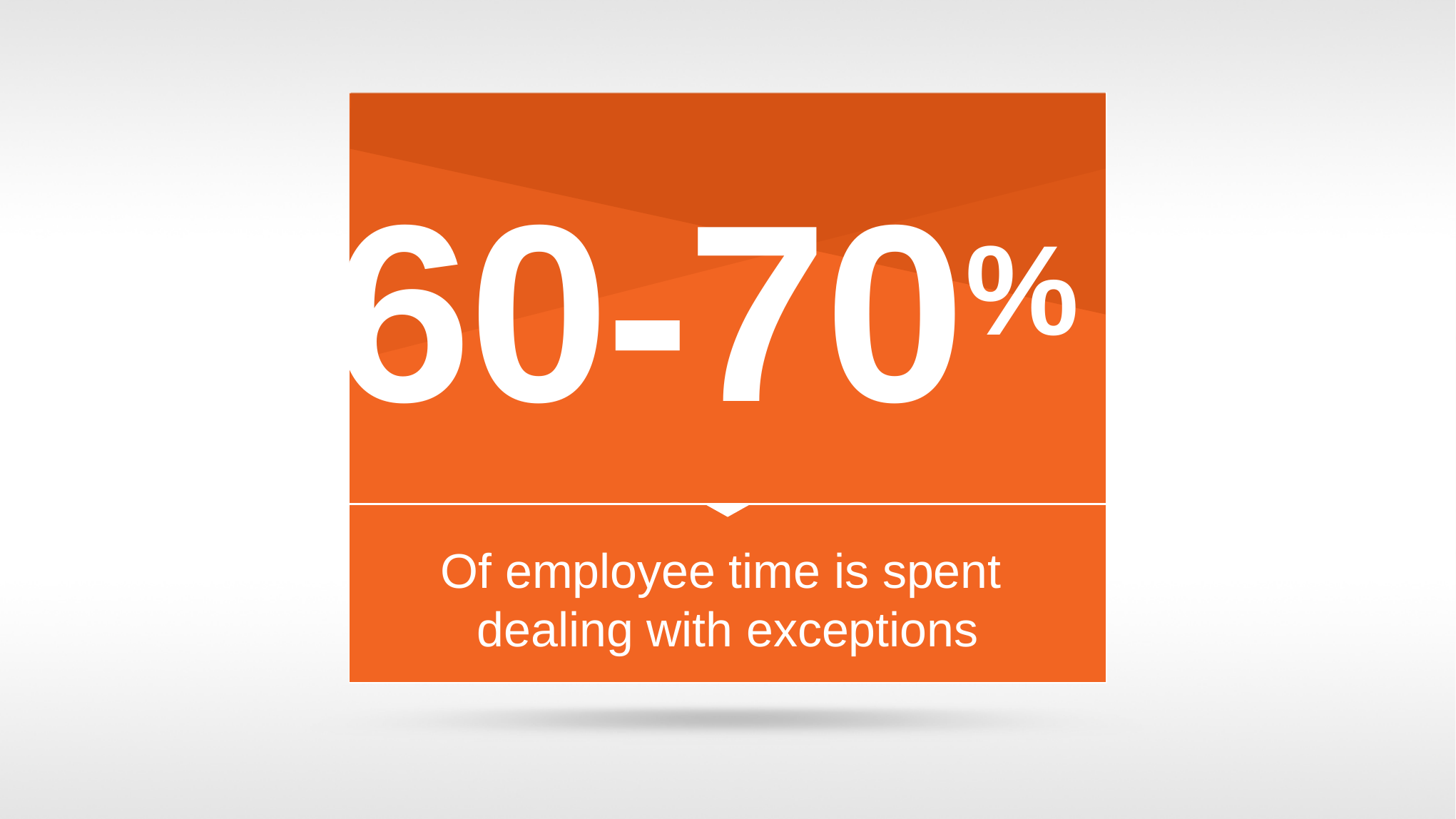

60-70%

Of employee time is spent
dealing with exceptions